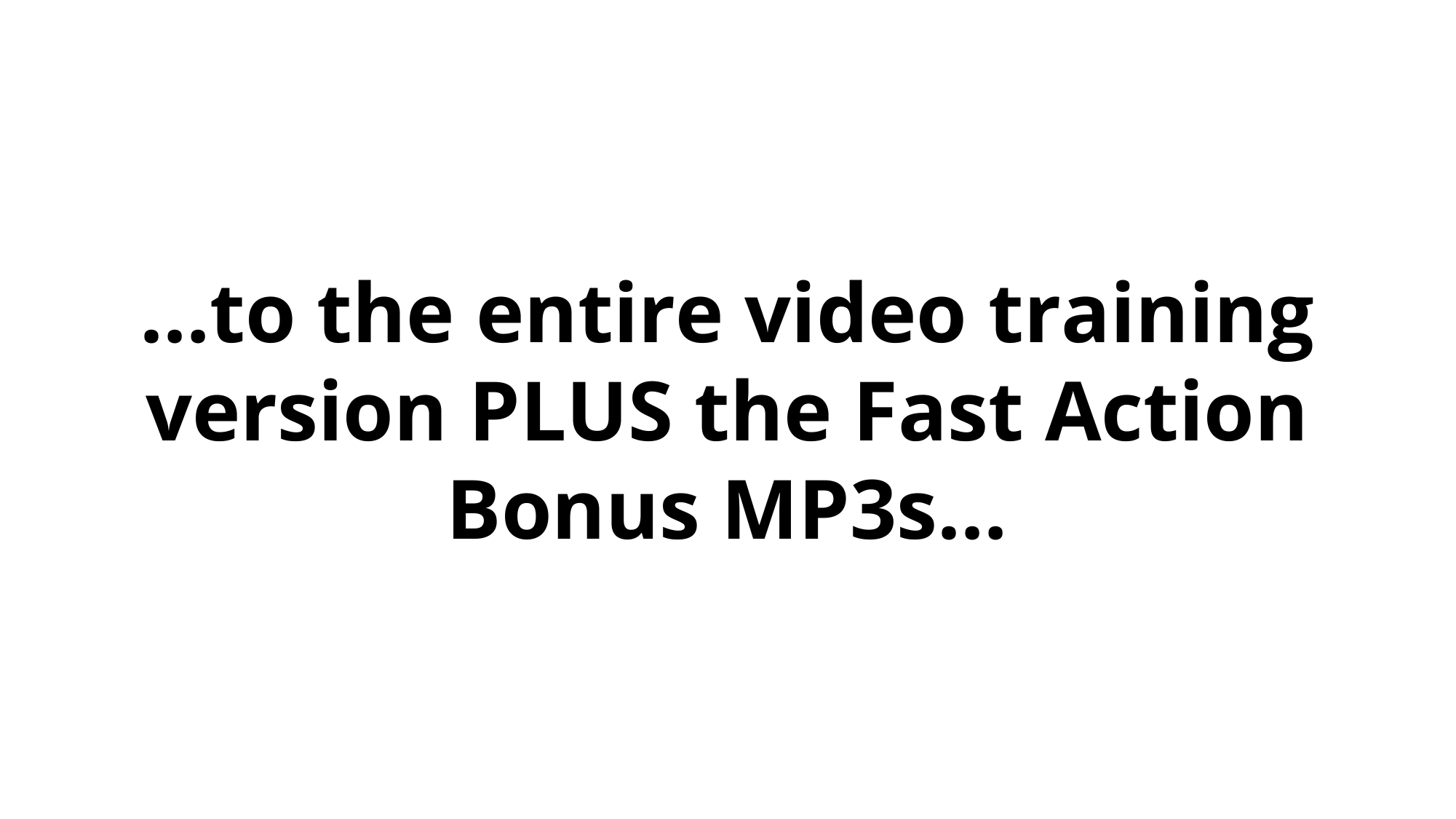

…to the entire video training version PLUS the Fast Action Bonus MP3s…